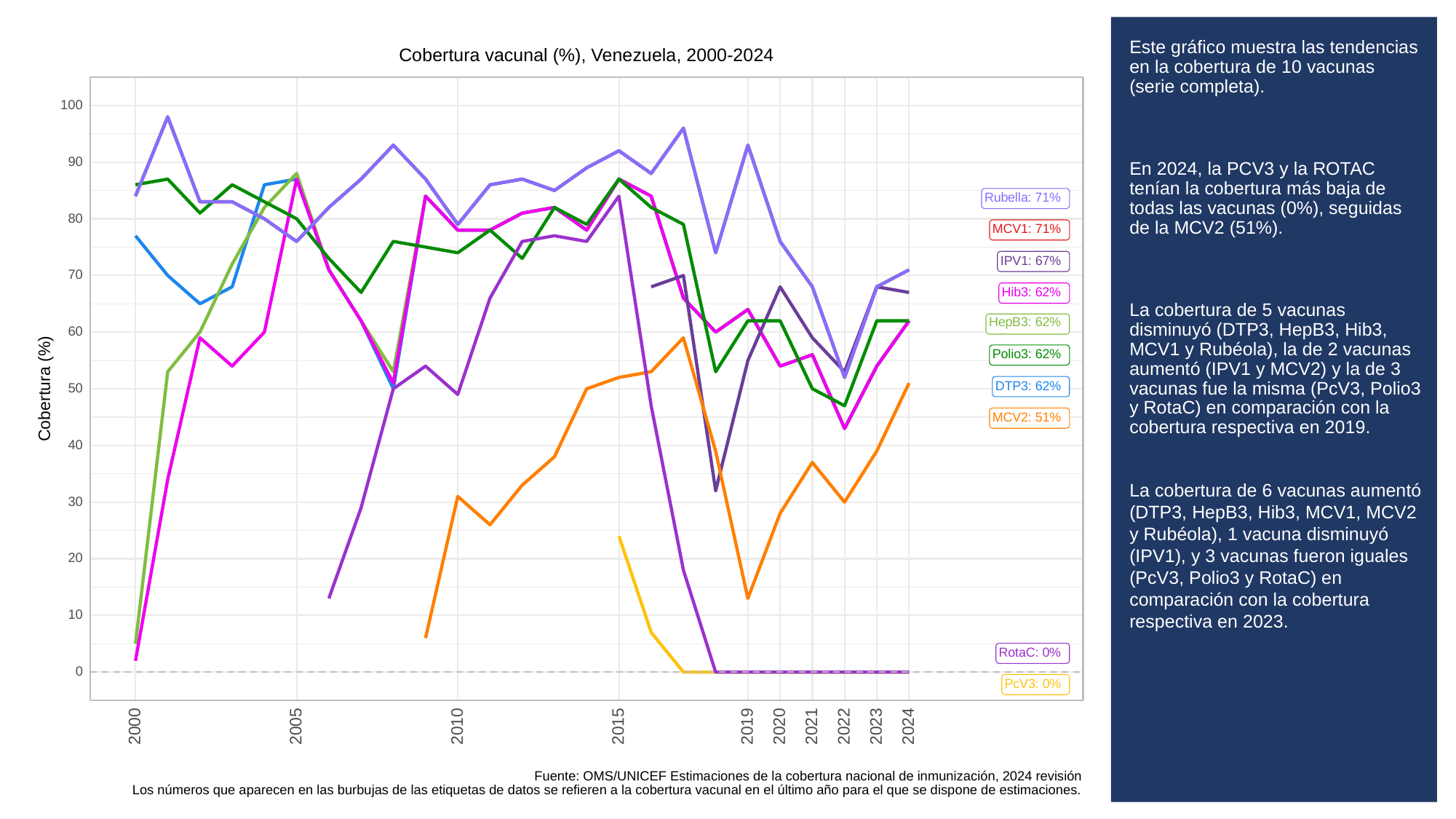

# Este gráfico muestra las tendencias en la cobertura de 10 vacunas (serie completa).

En 2024, la PCV3 y la ROTAC tenían la cobertura más baja de todas las vacunas (0%), seguidas de la MCV2 (51%).

La cobertura de 5 vacunas disminuyó (DTP3, HepB3, Hib3, MCV1 y Rubéola), la de 2 vacunas aumentó (IPV1 y MCV2) y la de 3 vacunas fue la misma (PcV3, Polio3 y RotaC) en comparación con la cobertura respectiva en 2019.

La cobertura de 6 vacunas aumentó (DTP3, HepB3, Hib3, MCV1, MCV2 y Rubéola), 1 vacuna disminuyó (IPV1), y 3 vacunas fueron iguales (PcV3, Polio3 y RotaC) en comparación con la cobertura respectiva en 2023.

Cobertura vacunal (%), Venezuela, 2000-2024

100

90

Rubella: 71%

80

MCV1: 71%

IPV1: 67%

70

Hib3: 62%

HepB3: 62%

60

Polio3: 62%

Cobertura (%)
DTP3: 62%
50

MCV2: 51%

40

30

20

10

RotaC: 0%

0

PcV3: 0%

2023
2000
2005
2010
2015
2019
2020
2021
2022
2024
Fuente: OMS/UNICEF Estimaciones de la cobertura nacional de inmunización, 2024 revisión
Los números que aparecen en las burbujas de las etiquetas de datos se refieren a la cobertura vacunal en el último año para el que se dispone de estimaciones.